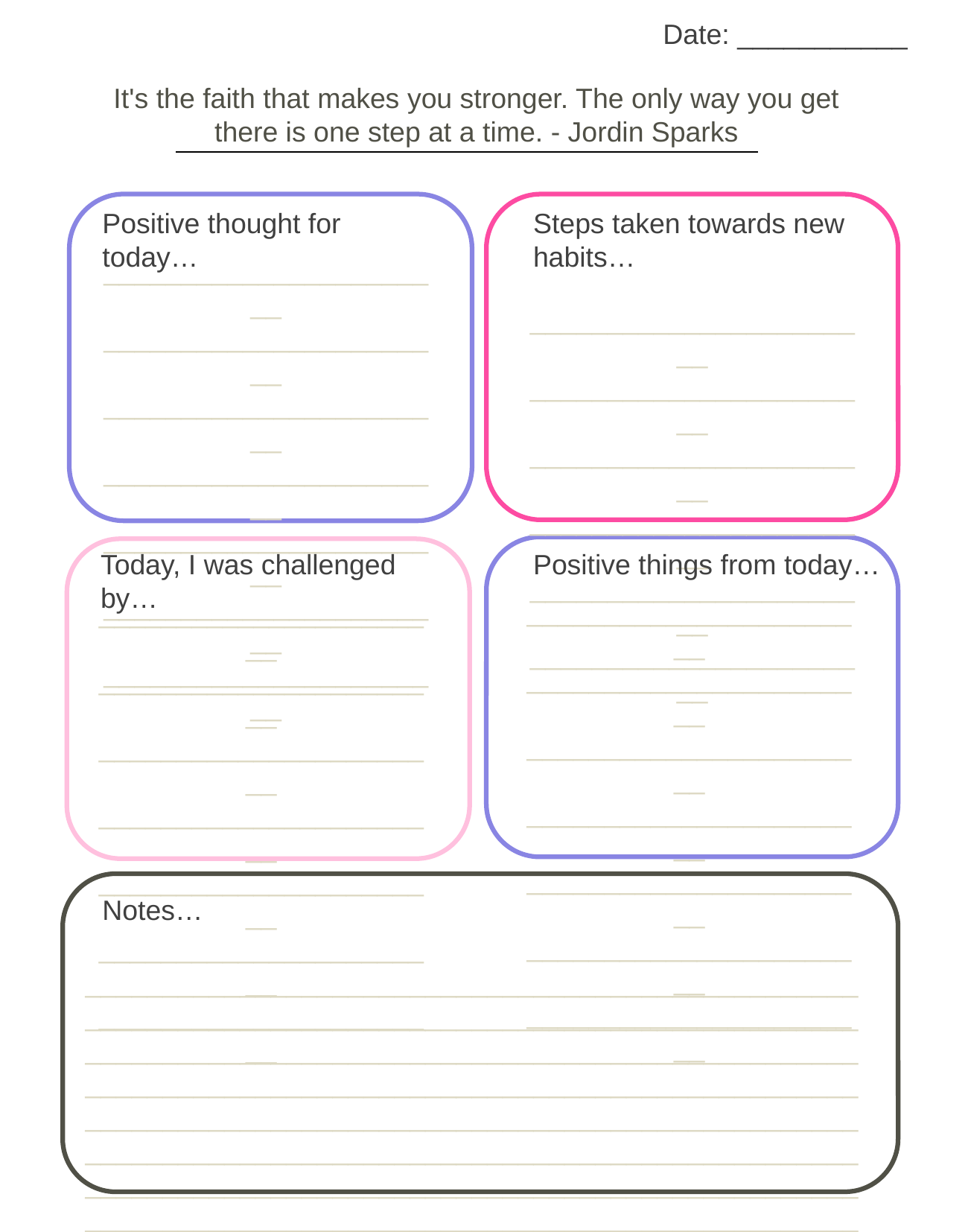

Date: ___________
It's the faith that makes you stronger. The only way you get there is one step at a time. - Jordin Sparks
AFFIRMATION

Positive thought for today…
Steps taken towards new habits…
_______________________
_______________________
_______________________
_______________________
_______________________
_______________________
_______________________

_______________________
_______________________
_______________________
_______________________
_______________________
_______________________

Today, I was challenged by…
Positive things from today…
_______________________
_______________________
_______________________
_______________________
_______________________
_______________________
_______________________

_______________________
_______________________
_______________________
_______________________
_______________________
_______________________
_______________________

Notes…
________________________________________________________________________________________________________________________________________________________________________________________________________________________________________________________________________________________________________________________________________________________________________________________________________________________